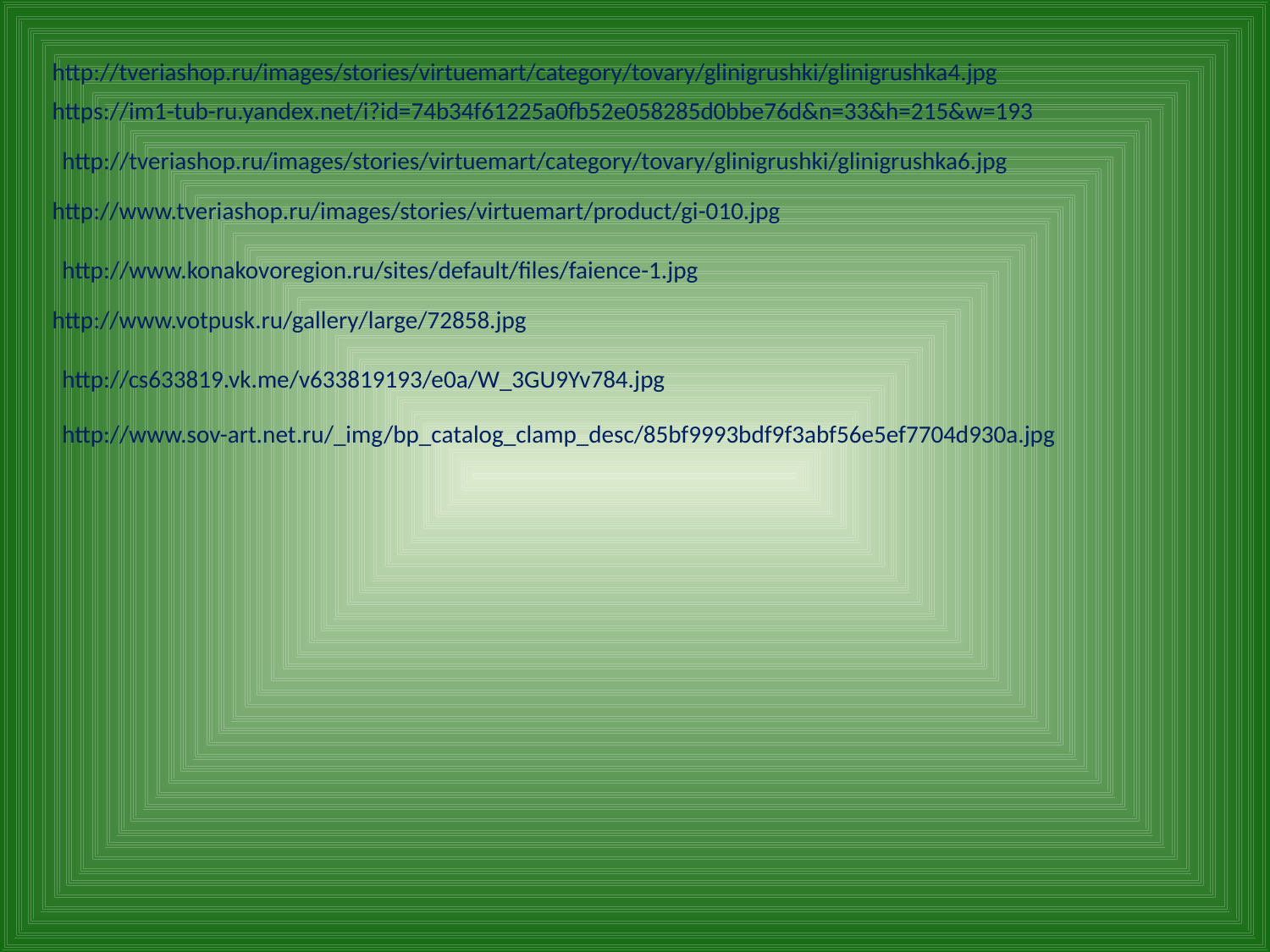

http://tveriashop.ru/images/stories/virtuemart/category/tovary/glinigrushki/glinigrushka4.jpg
https://im1-tub-ru.yandex.net/i?id=74b34f61225a0fb52e058285d0bbe76d&n=33&h=215&w=193
http://tveriashop.ru/images/stories/virtuemart/category/tovary/glinigrushki/glinigrushka6.jpg
http://www.tveriashop.ru/images/stories/virtuemart/product/gi-010.jpg
http://www.konakovoregion.ru/sites/default/files/faience-1.jpg
http://www.votpusk.ru/gallery/large/72858.jpg
http://cs633819.vk.me/v633819193/e0a/W_3GU9Yv784.jpg
http://www.sov-art.net.ru/_img/bp_catalog_clamp_desc/85bf9993bdf9f3abf56e5ef7704d930a.jpg